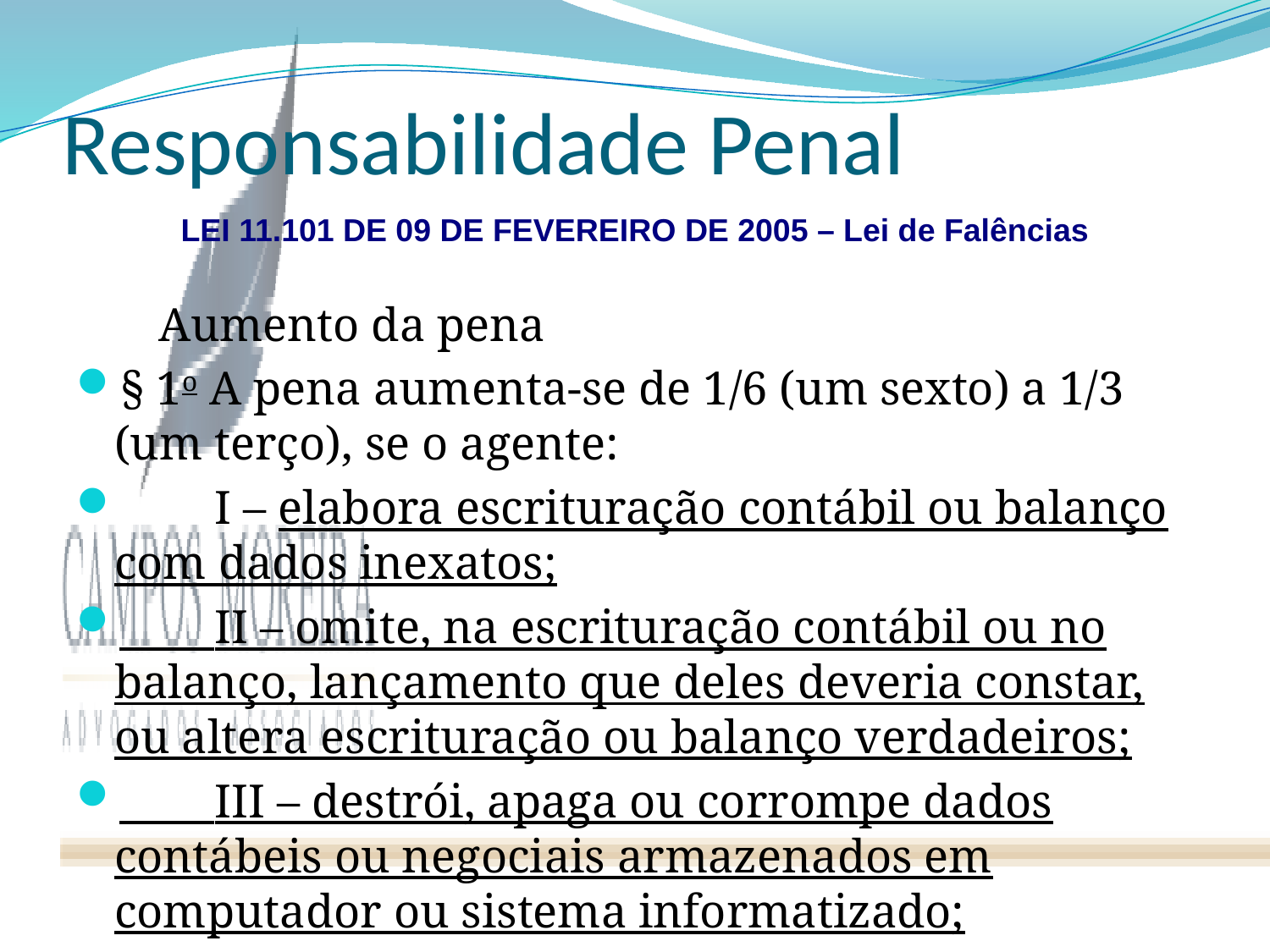

# Responsabilidade Penal
LEI 11.101 DE 09 DE FEVEREIRO DE 2005 – Lei de Falências

       Aumento da pena
§ 1o A pena aumenta-se de 1/6 (um sexto) a 1/3 (um terço), se o agente:
        I – elabora escrituração contábil ou balanço com dados inexatos;
        II – omite, na escrituração contábil ou no balanço, lançamento que deles deveria constar, ou altera escrituração ou balanço verdadeiros;
        III – destrói, apaga ou corrompe dados contábeis ou negociais armazenados em computador ou sistema informatizado;